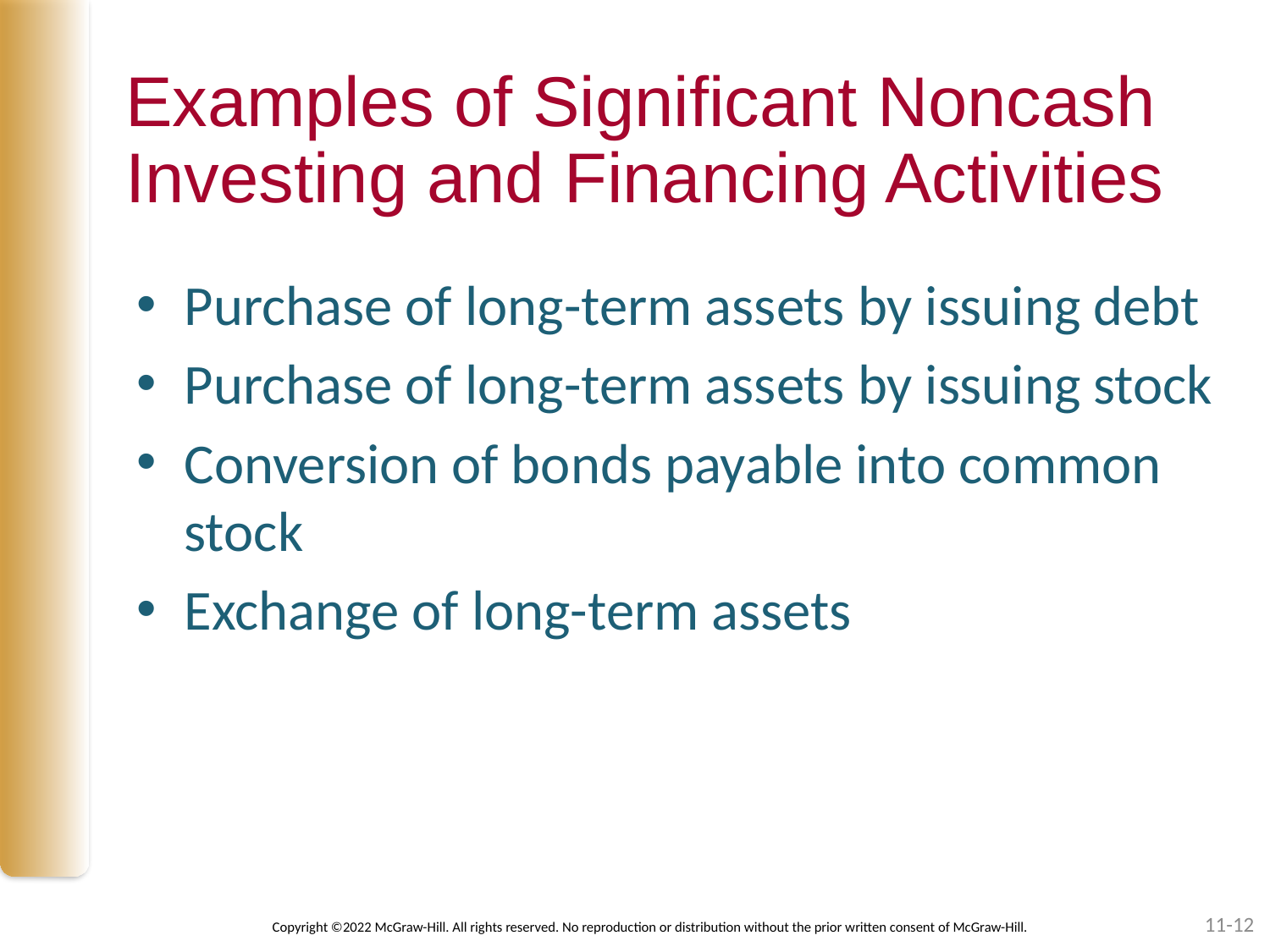

# Examples of Significant Noncash Investing and Financing Activities
Purchase of long-term assets by issuing debt
Purchase of long-term assets by issuing stock
Conversion of bonds payable into common stock
Exchange of long-term assets
11-12
Copyright ©2022 McGraw-Hill. All rights reserved. No reproduction or distribution without the prior written consent of McGraw-Hill.